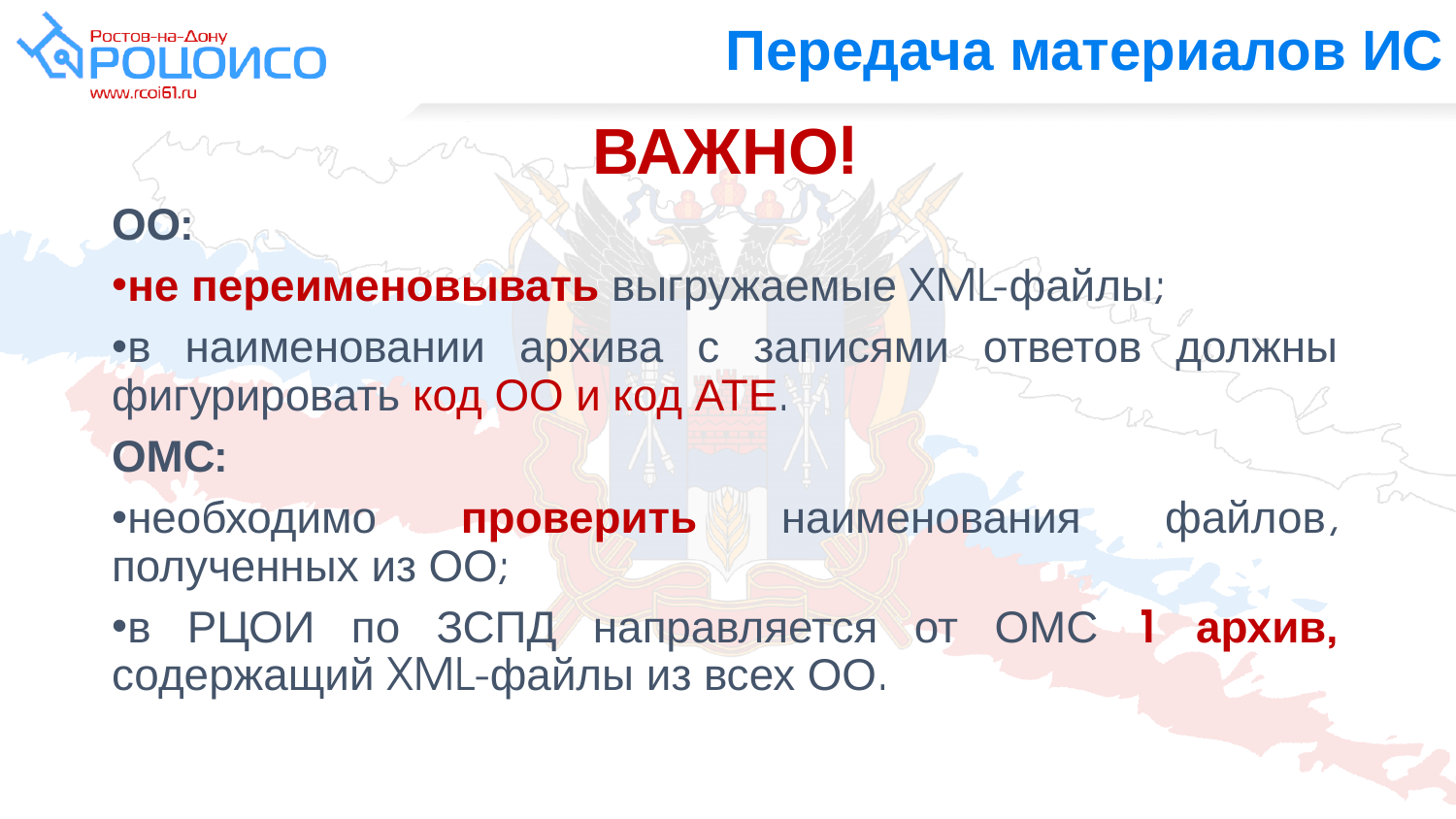

Передача материалов ИС
ВАЖНО!
ОО:
не переименовывать выгружаемые XML-файлы;
в наименовании архива с записями ответов должны фигурировать код ОО и код АТЕ.
ОМС:
необходимо проверить наименования файлов, полученных из ОО;
в РЦОИ по ЗСПД направляется от ОМС 1 архив, содержащий XML-файлы из всех ОО.